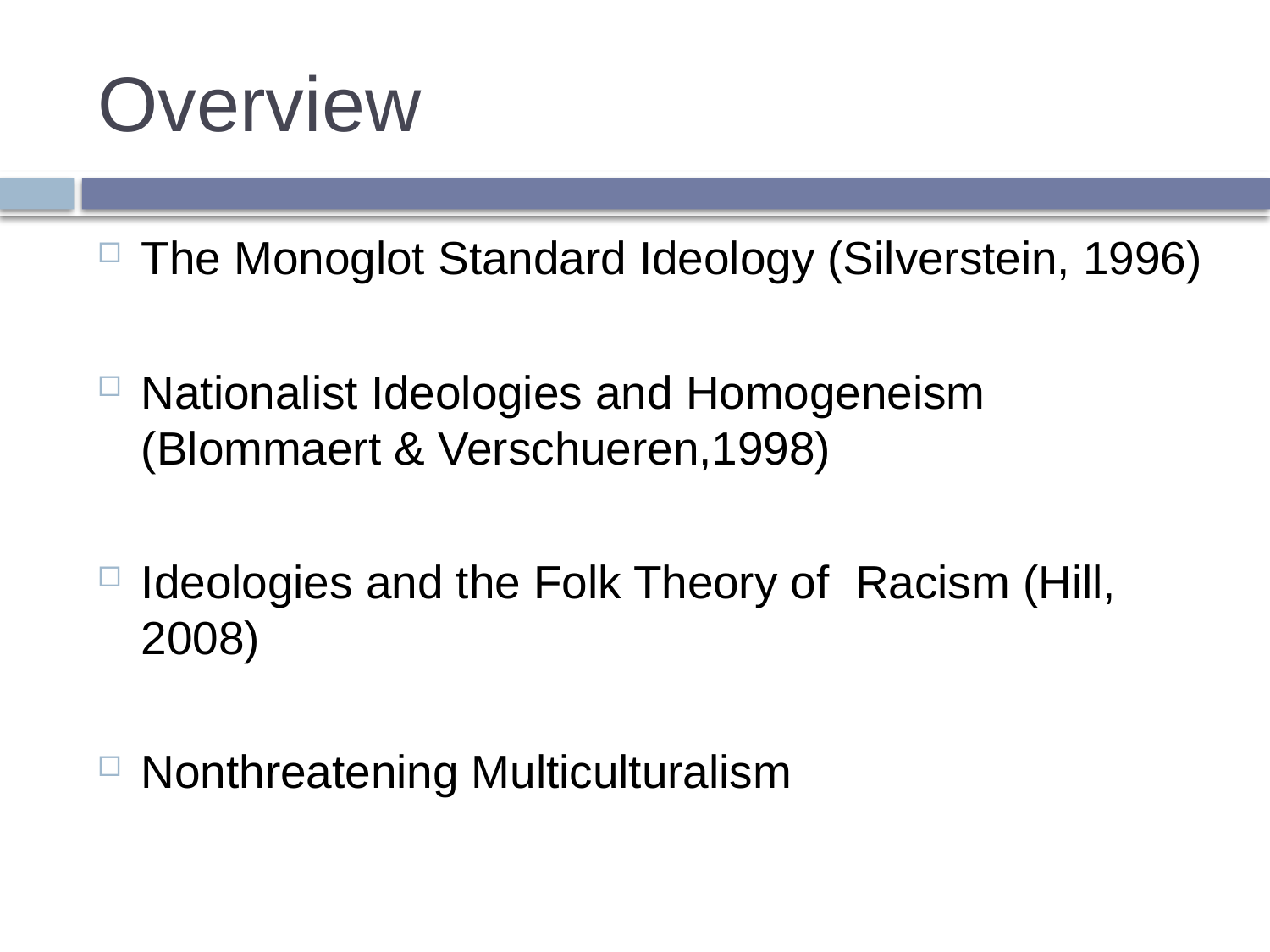

# Overview
The Monoglot Standard Ideology (Silverstein, 1996)

Nationalist Ideologies and Homogeneism (Blommaert & Verschueren,1998)

Ideologies and the Folk Theory of  Racism (Hill, 2008)

Nonthreatening Multiculturalism